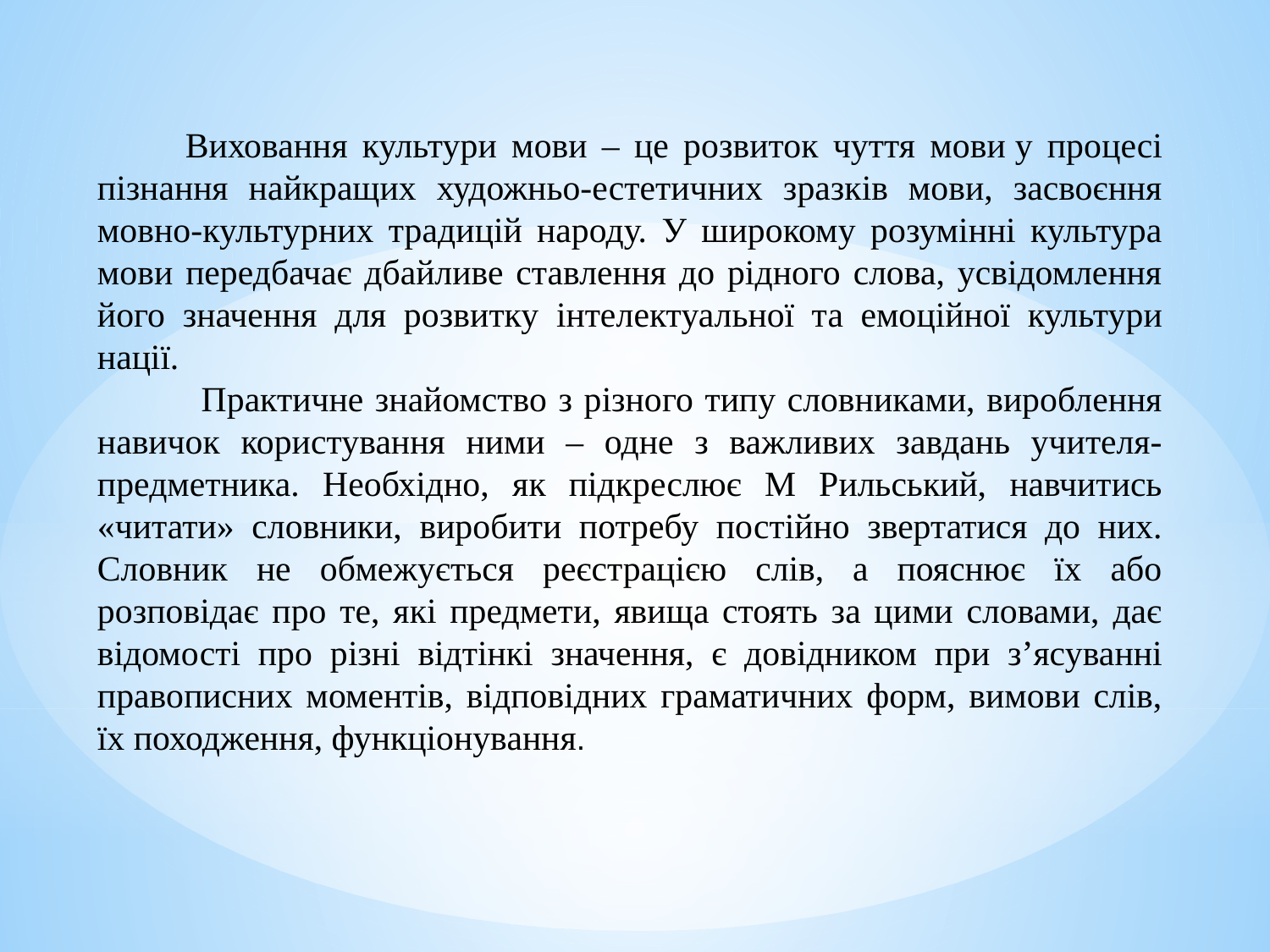

Виховання культури мови – це розвиток чуття мови у про­цесі пізнання найкращих художньо-естетичних зразків мови, засвоєння мовно-культурних традицій народу. У широкому розумінні культура мови передбачає дбайливе ставлення до рідного слова, усвідомлення його значення для розвитку інте­лектуальної та емоційної культури нації.
         Практичне знайомство з різного типу словниками, вироблення навичок користування ними – одне з важливих завдань учителя-предметника. Необхідно, як підкреслює М Рильський, навчитись «читати» словники, виробити потребу постійно звертатися до них. Словник не обмежується реєстрацією слів, а пояснює їх або розповідає про те, які предмети, явища стоять за цими словами, дає відомості про різні відтінкі значення, є довідником при з’ясуванні правописних моментів, відповідних граматичних форм, вимови слів, їх походження, функціонування.